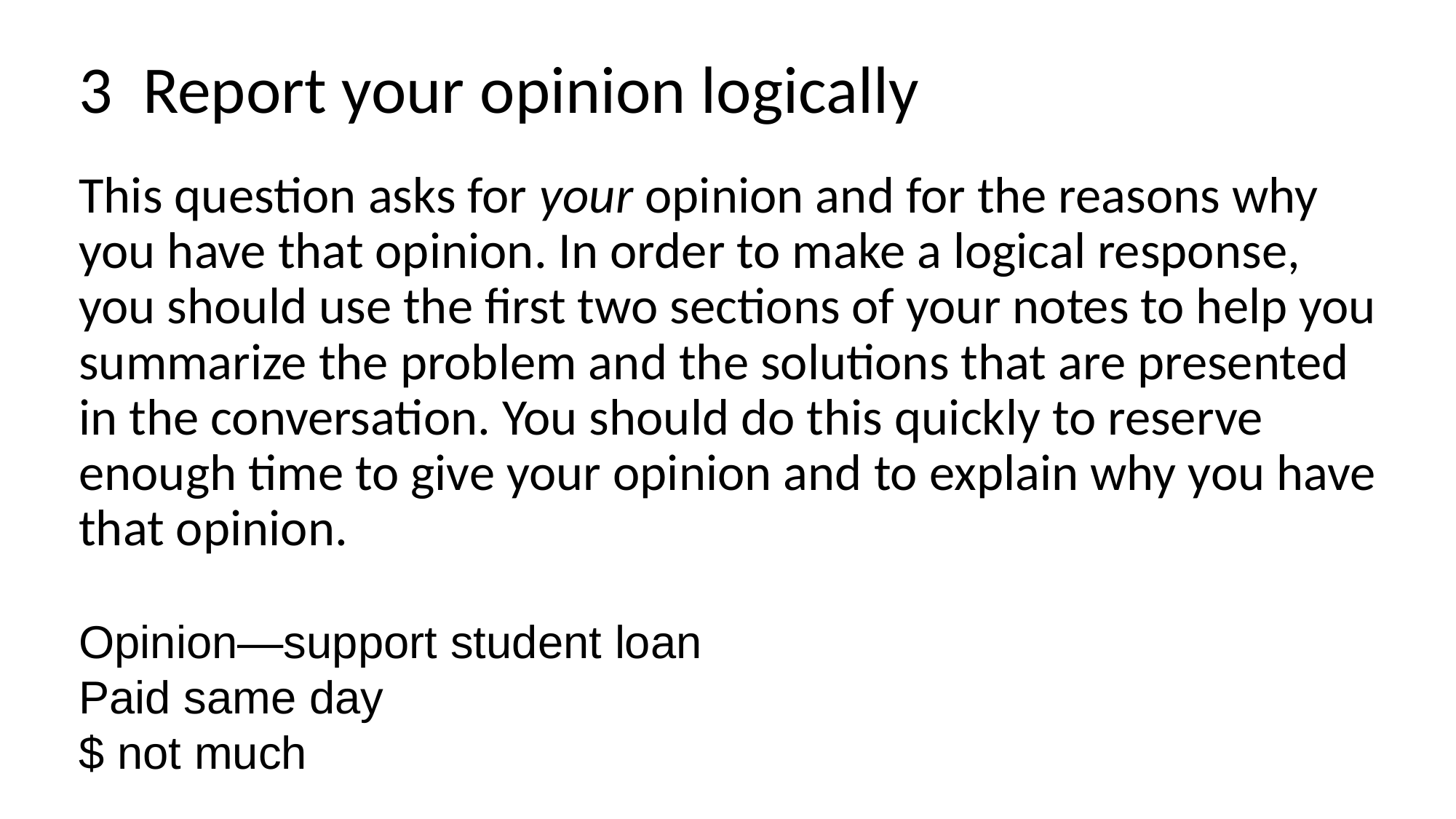

# 3  Report your opinion logically
This question asks for your opinion and for the reasons why you have that opinion. In order to make a logical response, you should use the first two sections of your notes to help you summarize the problem and the solutions that are presented in the conversation. You should do this quickly to reserve enough time to give your opinion and to explain why you have that opinion.

Opinion—support student loan
Paid same day
$ not much